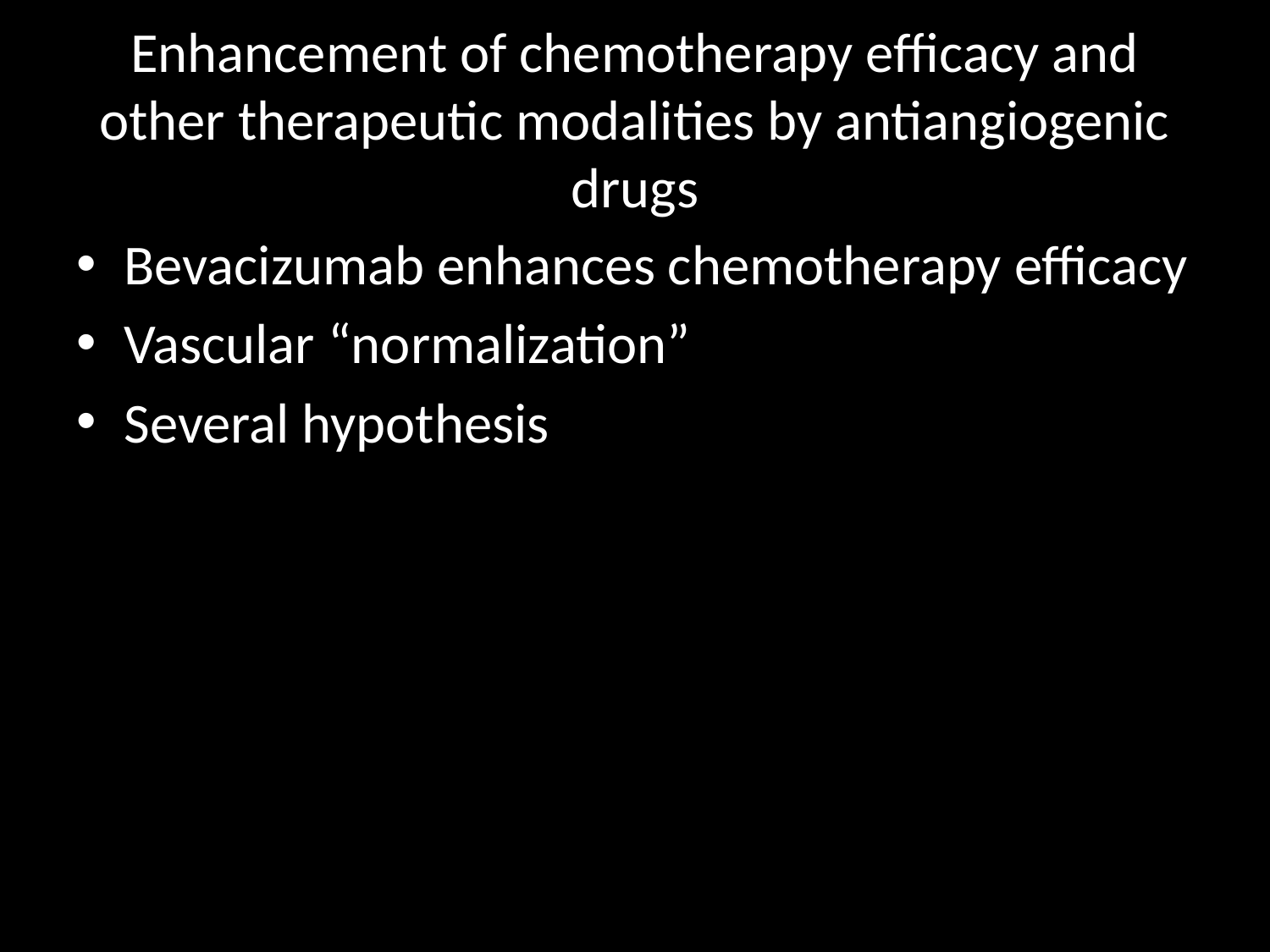

# Enhancement of chemotherapy efficacy and other therapeutic modalities by antiangiogenic drugs
Bevacizumab enhances chemotherapy efficacy
Vascular “normalization”
Several hypothesis